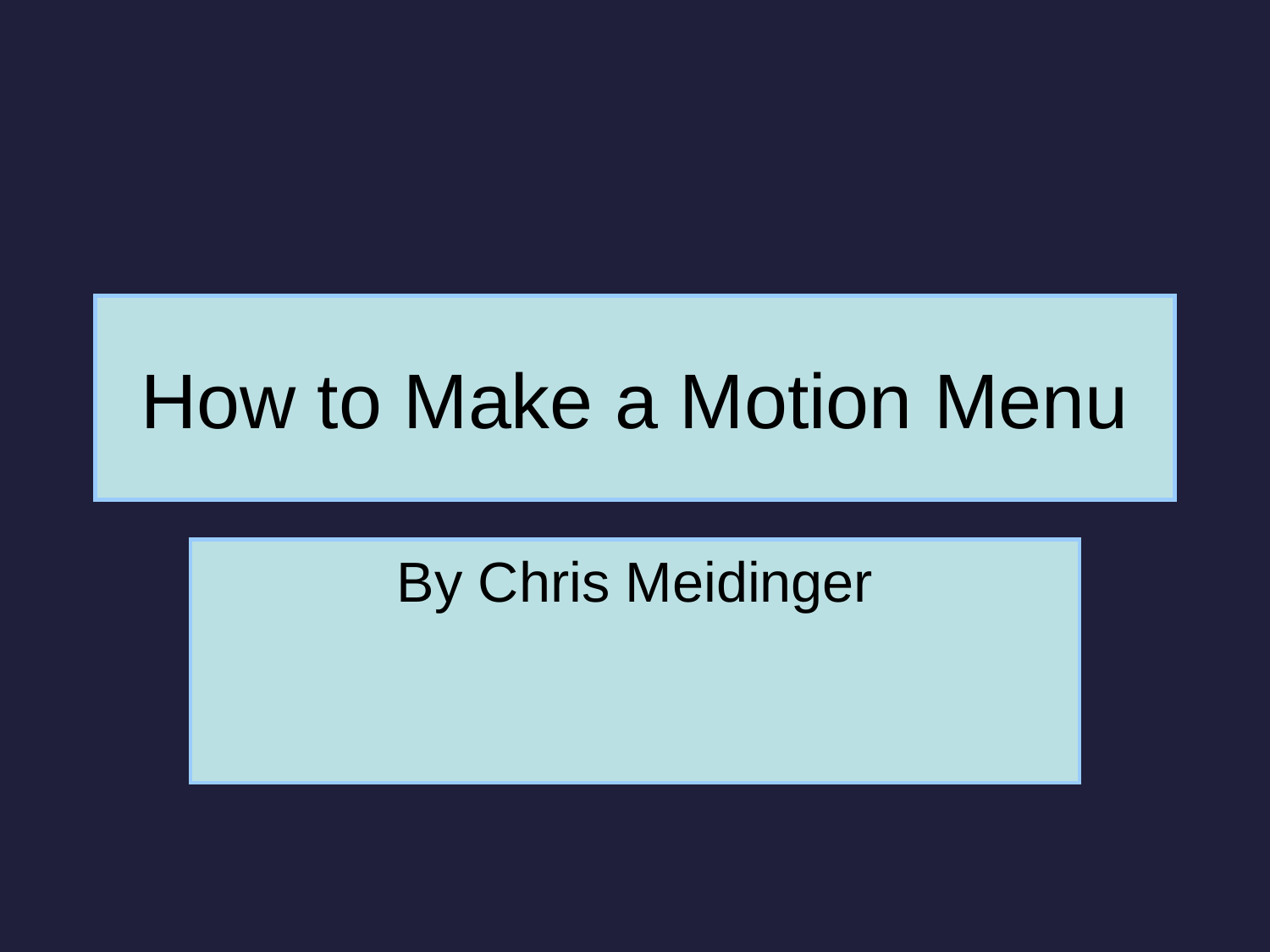

# How to Make a Motion Menu
By Chris Meidinger